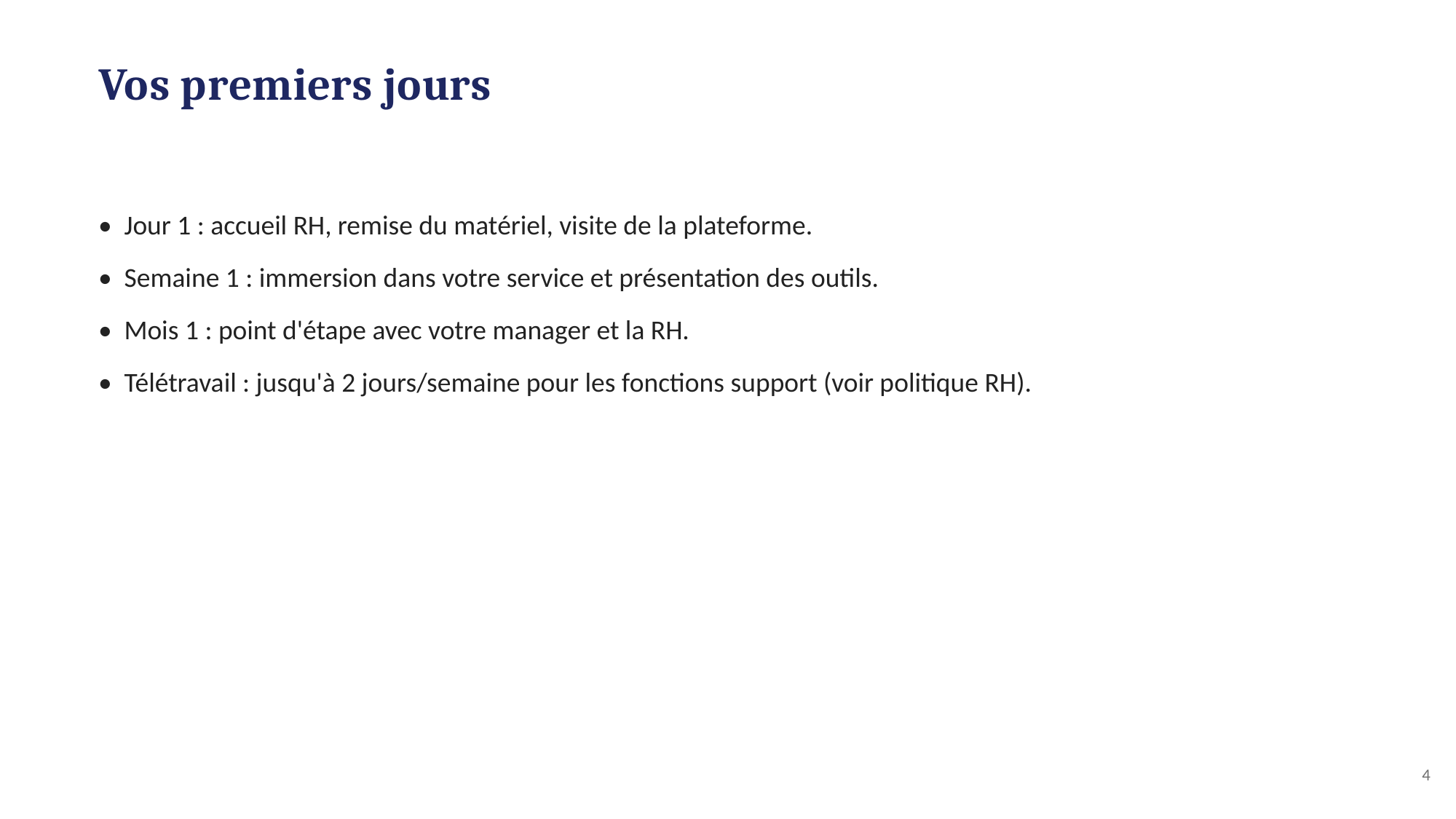

Vos premiers jours
•  Jour 1 : accueil RH, remise du matériel, visite de la plateforme.
•  Semaine 1 : immersion dans votre service et présentation des outils.
•  Mois 1 : point d'étape avec votre manager et la RH.
•  Télétravail : jusqu'à 2 jours/semaine pour les fonctions support (voir politique RH).
4